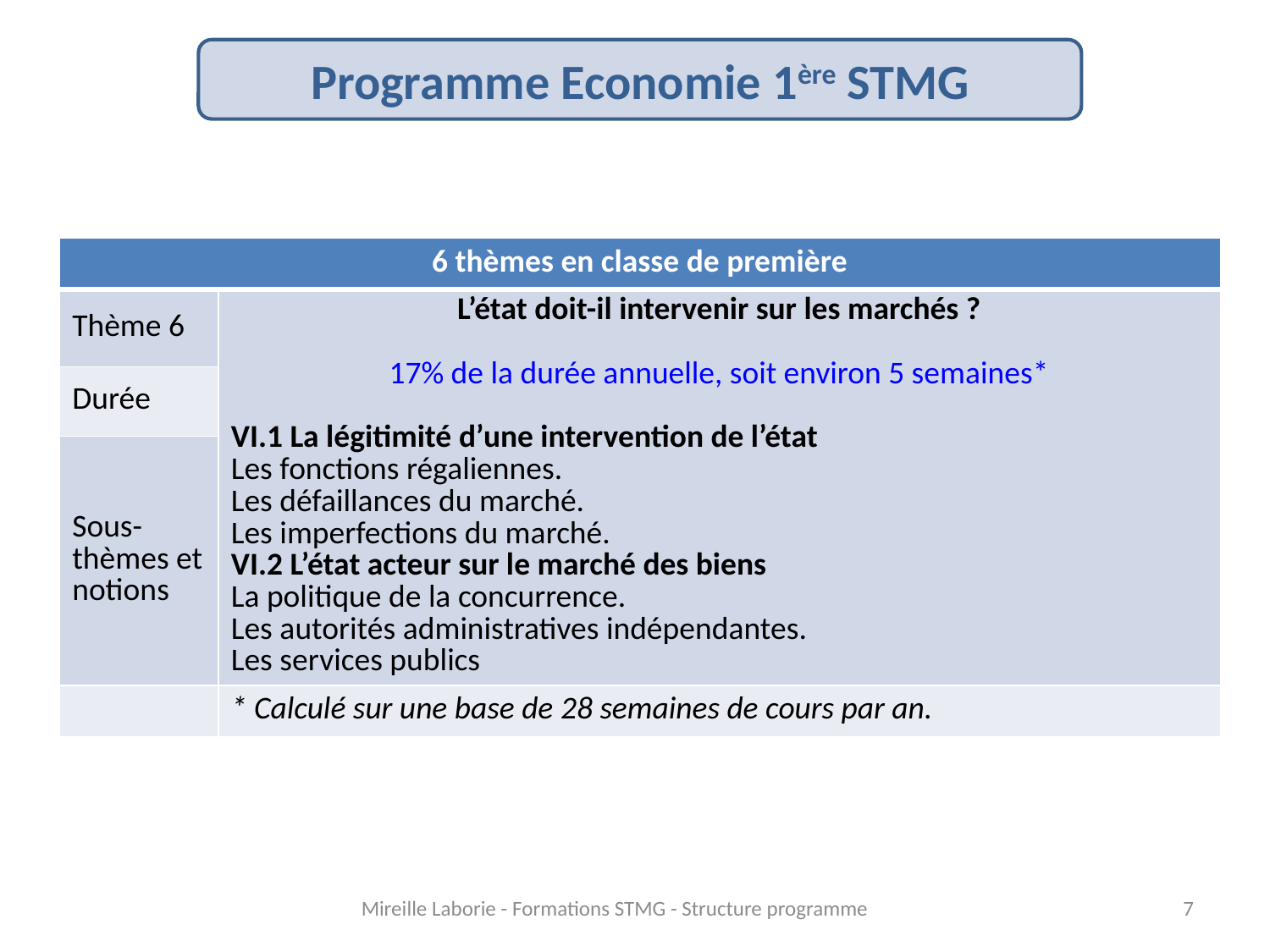

Programme Economie 1ère STMG
| 6 thèmes en classe de première |  |
| --- | --- |
| Thème 6 | L’état doit-il intervenir sur les marchés ? 17% de la durée annuelle, soit environ 5 semaines\* VI.1 La légitimité d’une intervention de l’état Les fonctions régaliennes. Les défaillances du marché. Les imperfections du marché. VI.2 L’état acteur sur le marché des biens La politique de la concurrence. Les autorités administratives indépendantes. Les services publics |
| Durée |  |
| Sous-thèmes et notions |  |
|  | \* Calculé sur une base de 28 semaines de cours par an. |
Mireille Laborie - Formations STMG - Structure programme
7